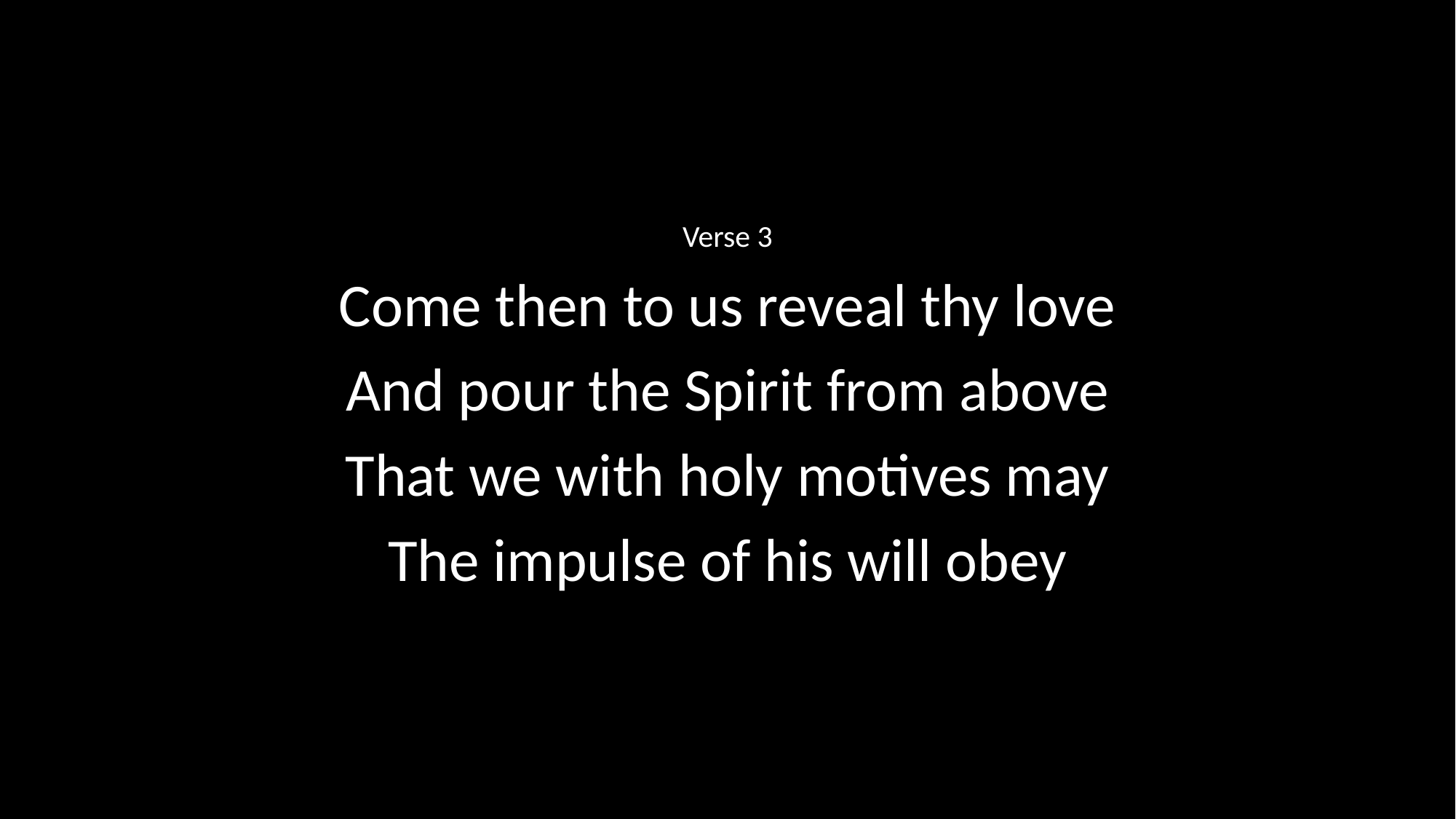

Verse 3
Come then to us reveal thy love
And pour the Spirit from above
That we with holy motives may
The impulse of his will obey